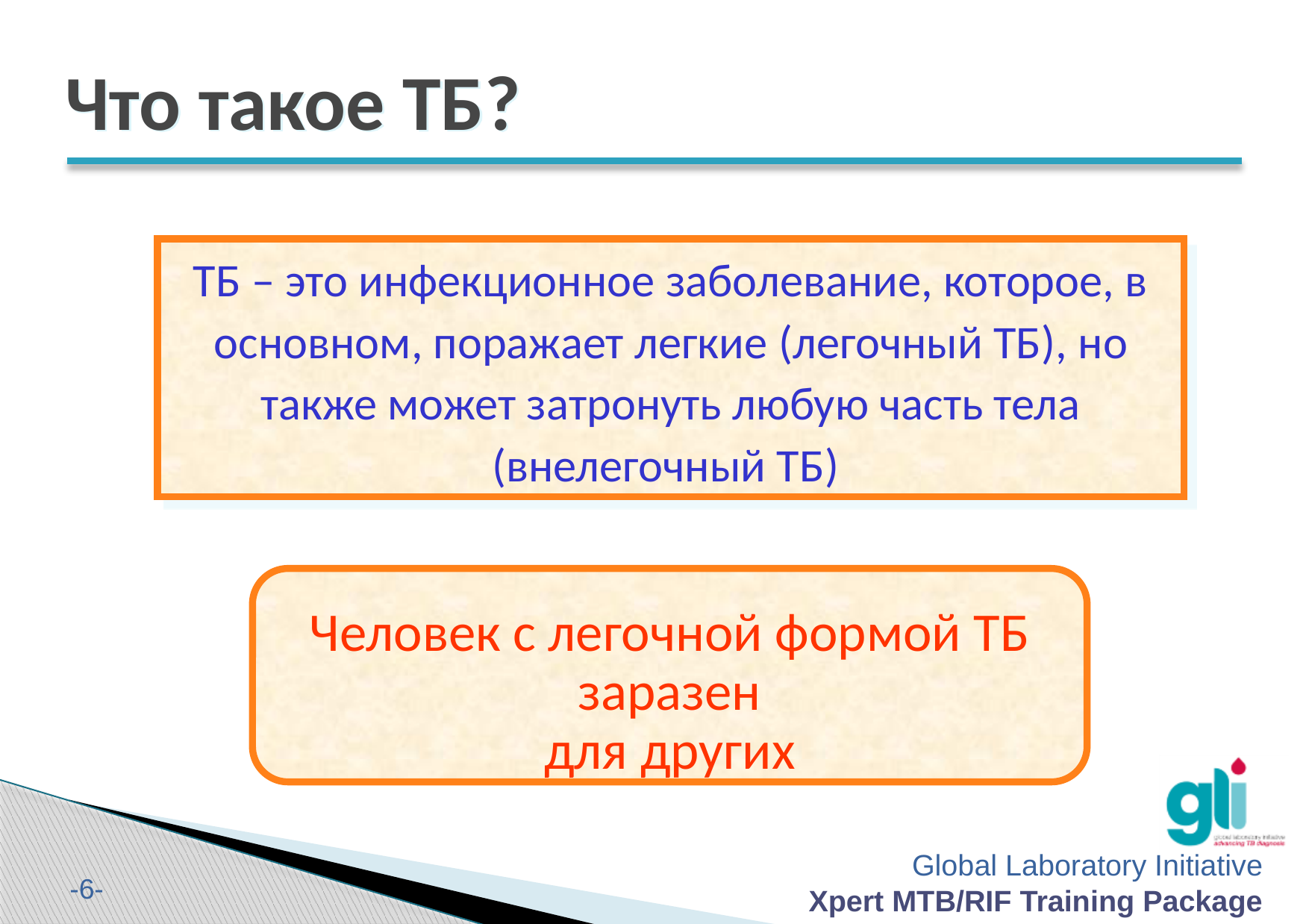

# Что такое ТБ?
ТБ – это инфекционное заболевание, которое, в основном, поражает легкие (легочный ТБ), но также может затронуть любую часть тела (внелегочный ТБ)

Человек с легочной формой ТБ
заразен
для других